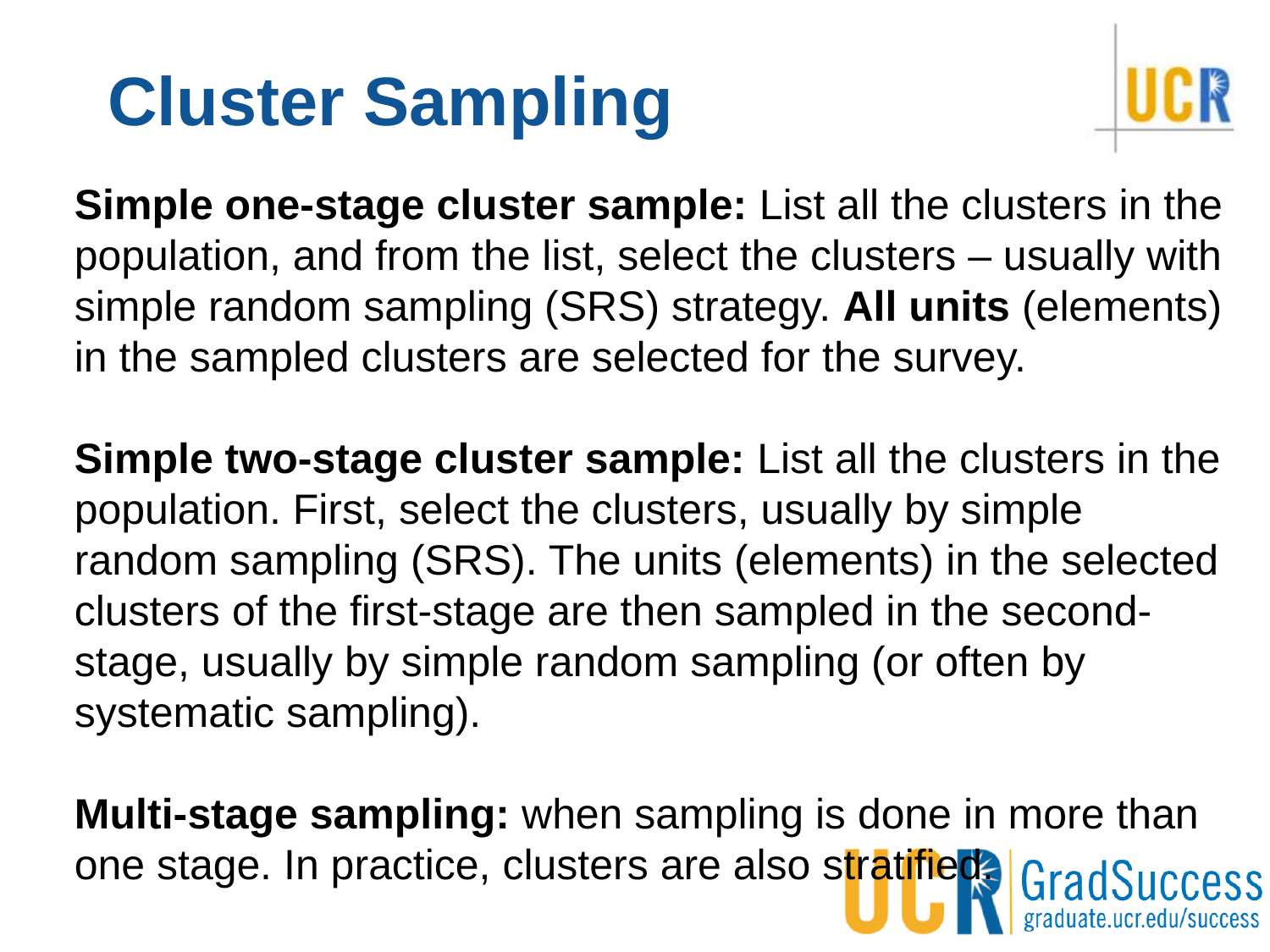

# Cluster Sampling
Simple one-stage cluster sample: List all the clusters in the population, and from the list, select the clusters – usually with simple random sampling (SRS) strategy. All units (elements) in the sampled clusters are selected for the survey.

Simple two-stage cluster sample: List all the clusters in the population. First, select the clusters, usually by simple random sampling (SRS). The units (elements) in the selected clusters of the first-stage are then sampled in the second-stage, usually by simple random sampling (or often by systematic sampling).

Multi-stage sampling: when sampling is done in more than one stage. In practice, clusters are also stratified.